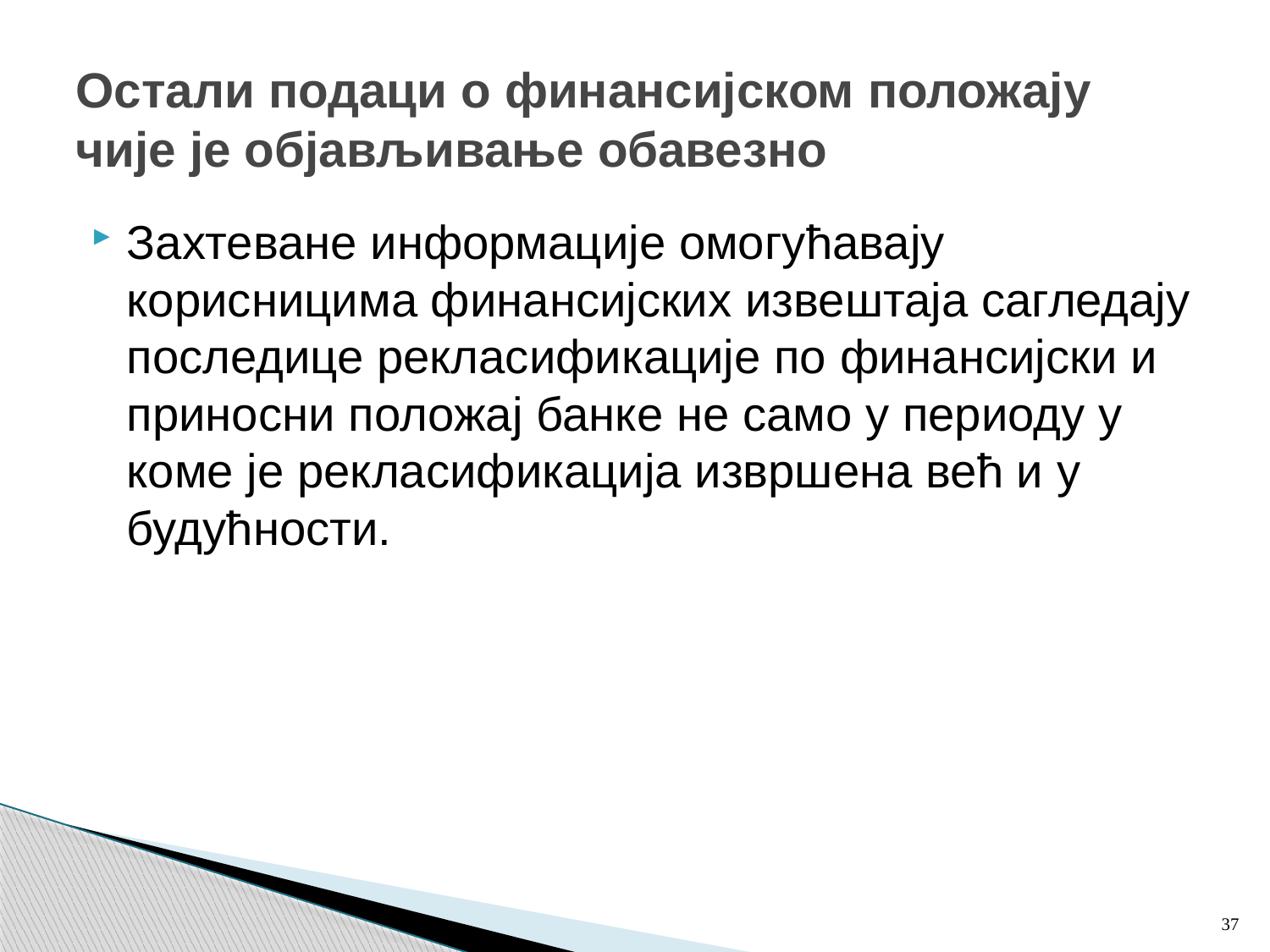

# Остали подаци о финансијском положају чије је објављивање обавезно
Захтеване информације омогућавају корисницима финансијских извештаја сагледају последице рекласификације по финансијски и приносни положај банке не само у периоду у коме је рекласификација извршена већ и у будућности.
37